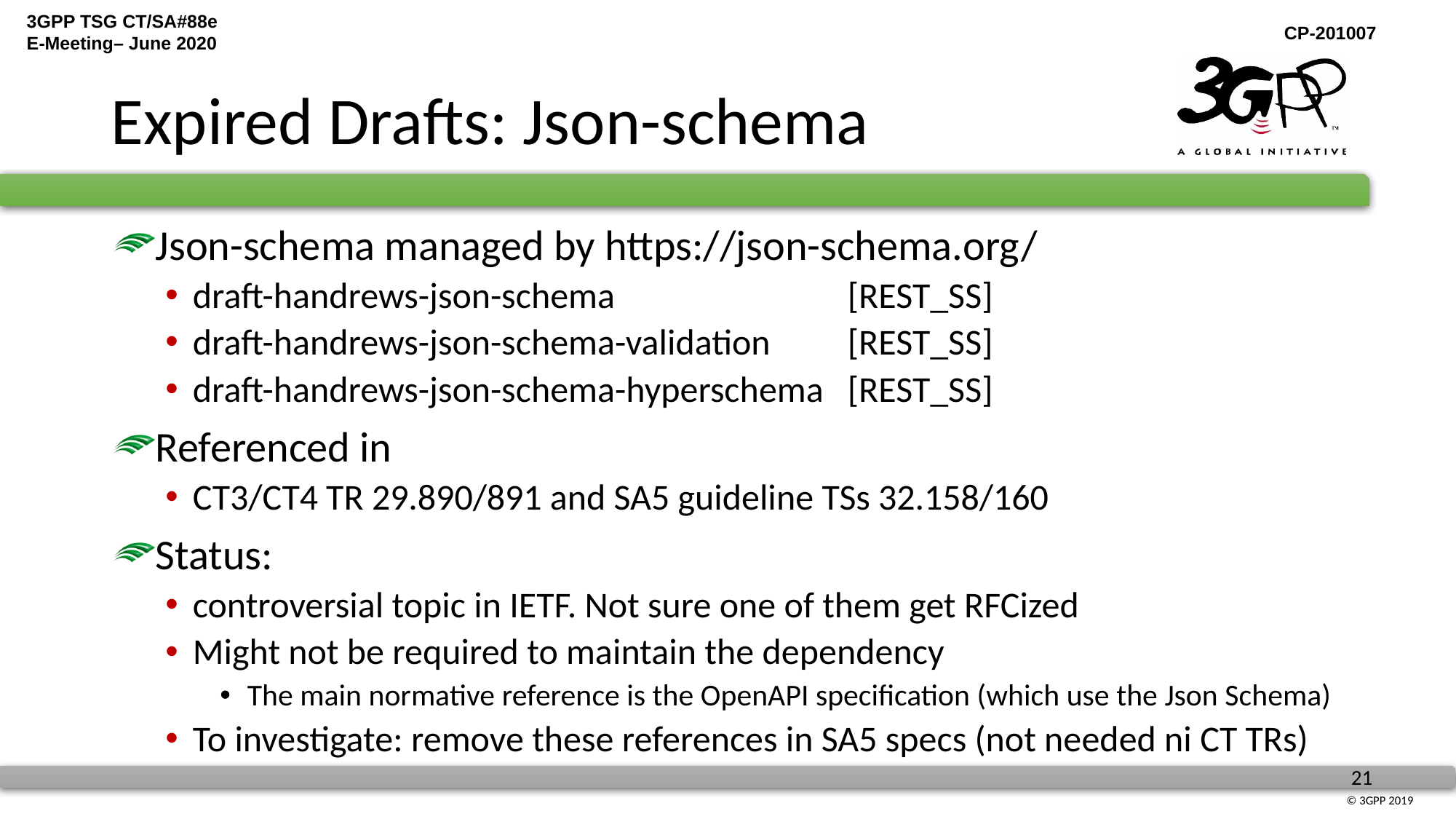

# Expired Drafts: Json-schema
Json-schema managed by https://json-schema.org/
draft-handrews-json-schema 			[REST_SS]
draft-handrews-json-schema-validation	[REST_SS]
draft-handrews-json-schema-hyperschema	[REST_SS]
Referenced in
CT3/CT4 TR 29.890/891 and SA5 guideline TSs 32.158/160
Status:
controversial topic in IETF. Not sure one of them get RFCized
Might not be required to maintain the dependency
The main normative reference is the OpenAPI specification (which use the Json Schema)
To investigate: remove these references in SA5 specs (not needed ni CT TRs)